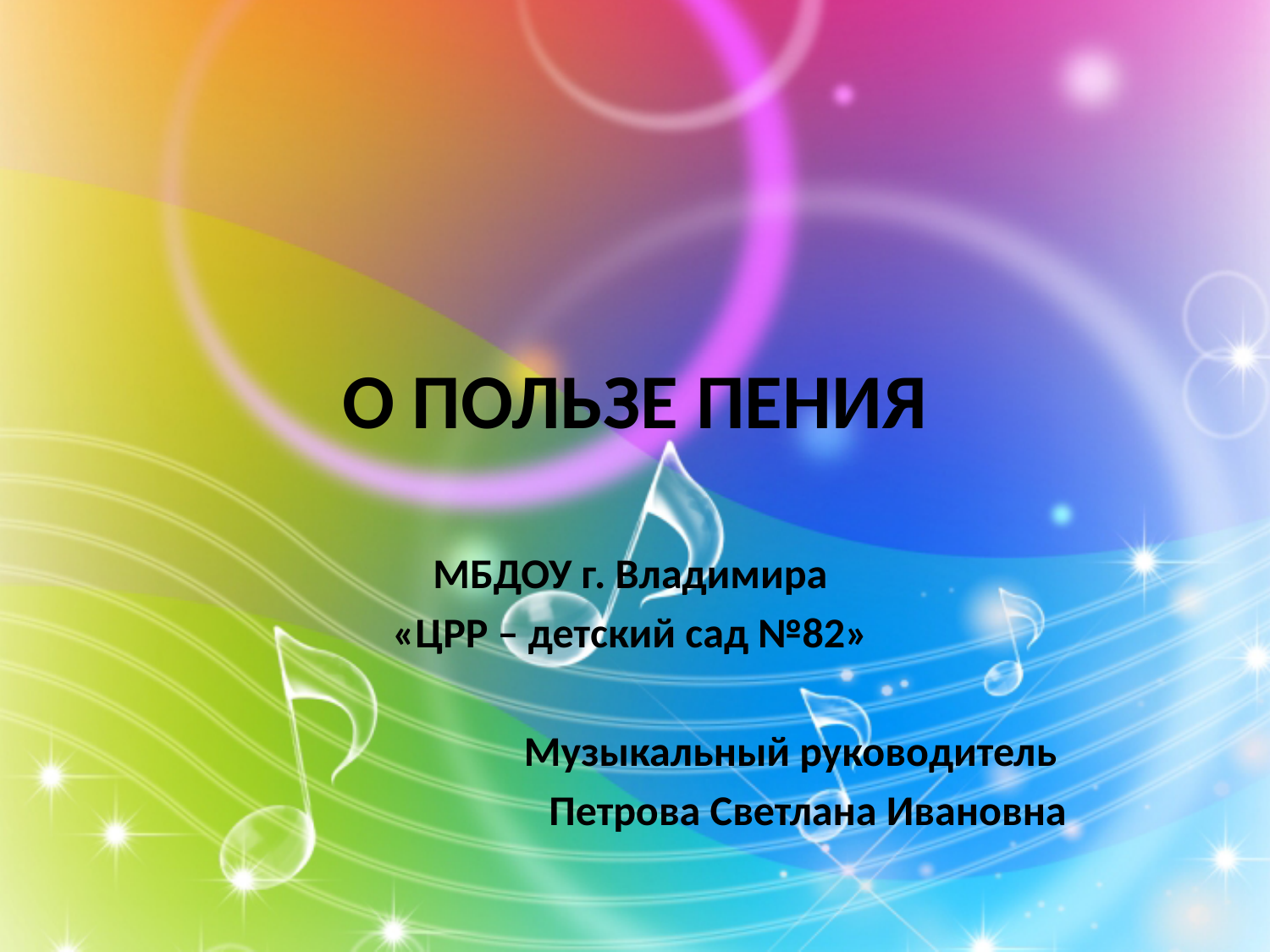

# О ПОЛЬЗЕ ПЕНИЯ
МБДОУ г. Владимира
«ЦРР – детский сад №82»

Музыкальный руководитель
Петрова Светлана Ивановна